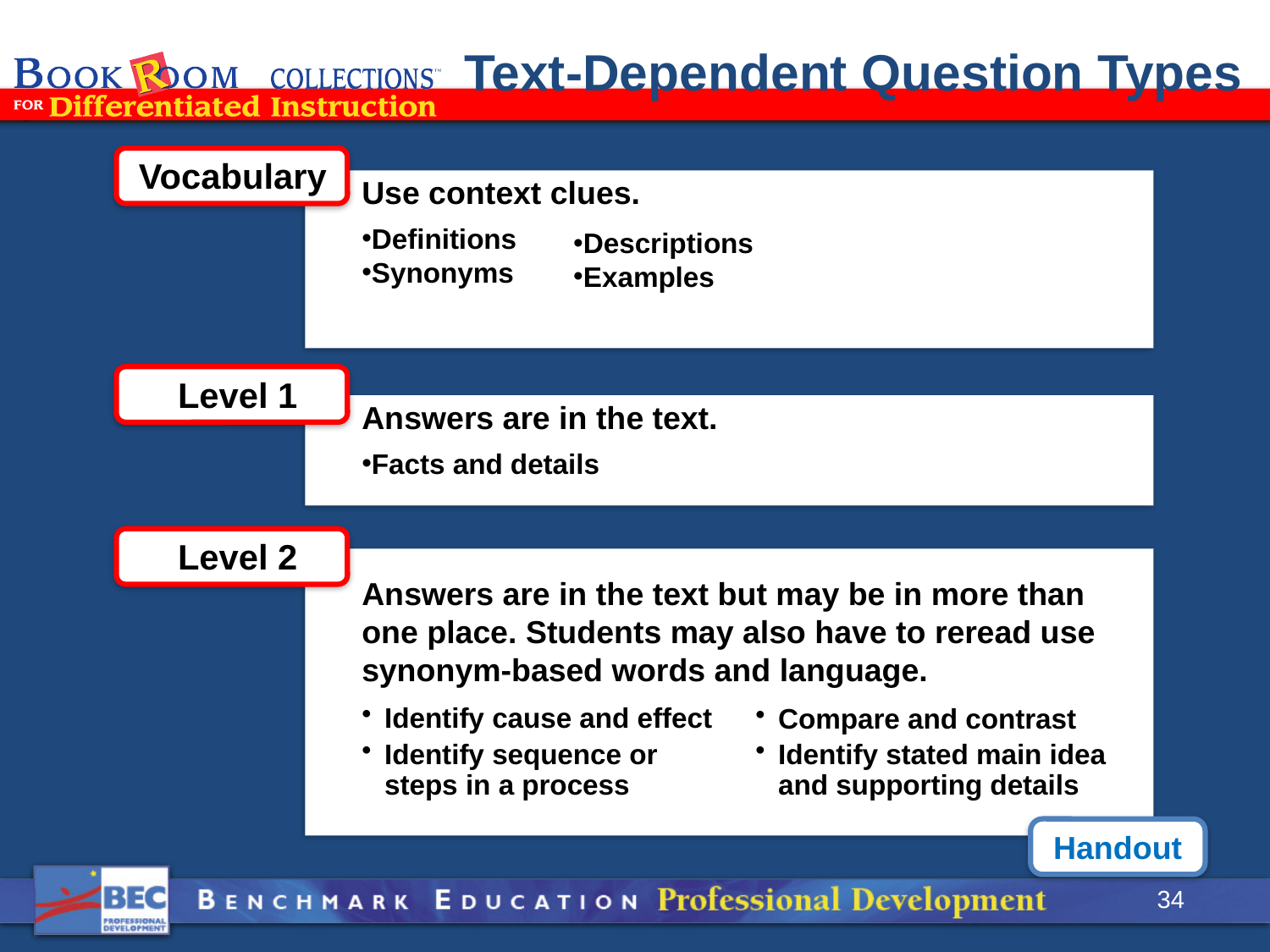

Text-Dependent Question Types

Vocabulary
Use context clues.
Definitions
Synonyms

Descriptions
Examples

Level 1
Answers are in the text.
Facts and details

Level 2

Answers are in the text but may be in more than
one place. Students may also have to reread use synonym-based words and language.
Identify cause and effect
Identify sequence or
steps in a process
Compare and contrast
Identify stated main idea and supporting details
Handout